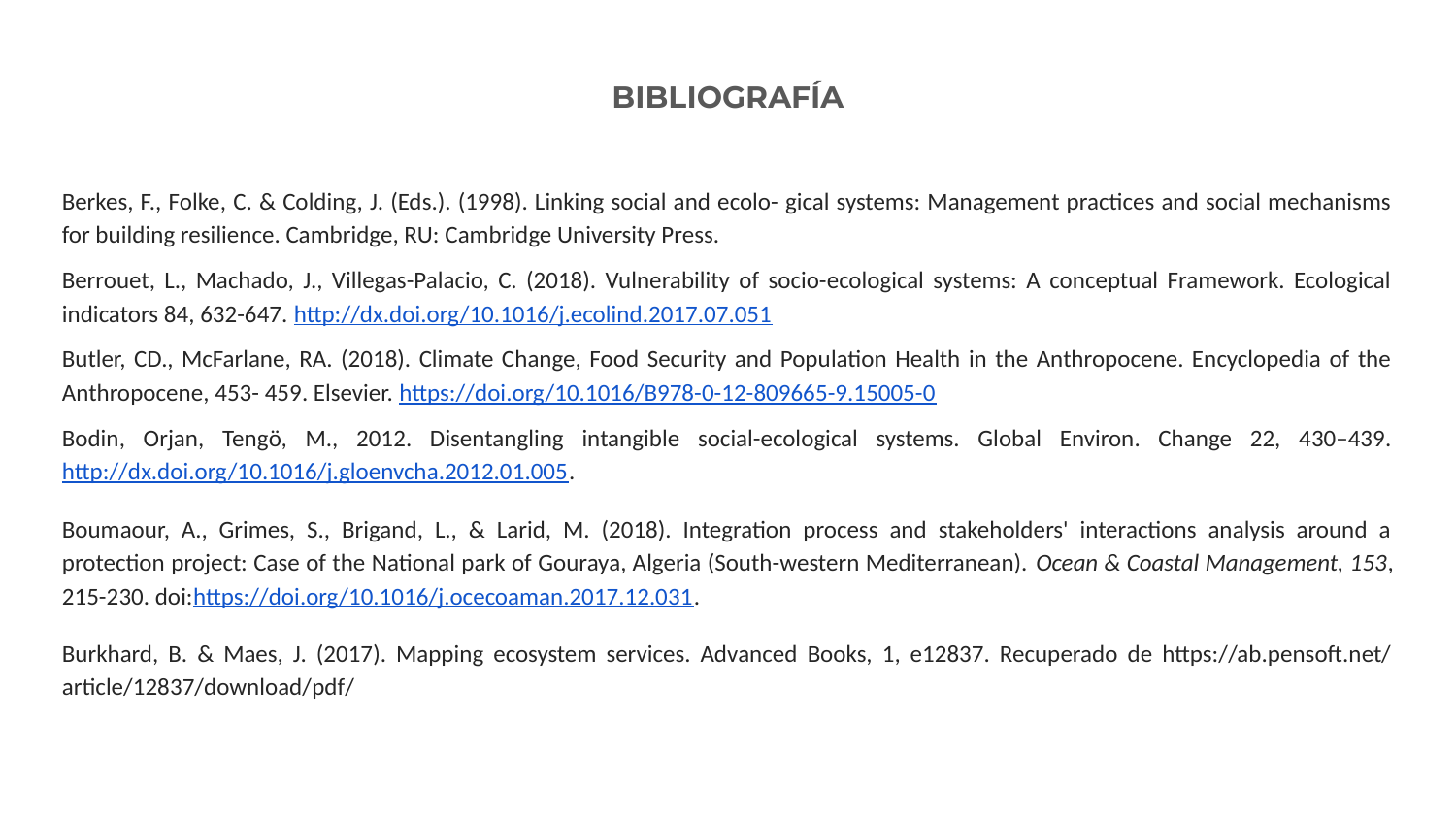

BIBLIOGRAFÍA
Berkes, F., Folke, C. & Colding, J. (Eds.). (1998). Linking social and ecolo- gical systems: Management practices and social mechanisms for building resilience. Cambridge, RU: Cambridge University Press.
Berrouet, L., Machado, J., Villegas-Palacio, C. (2018). Vulnerability of socio-ecological systems: A conceptual Framework. Ecological indicators 84, 632-647. http://dx.doi.org/10.1016/j.ecolind.2017.07.051
Butler, CD., McFarlane, RA. (2018). Climate Change, Food Security and Population Health in the Anthropocene. Encyclopedia of the Anthropocene, 453- 459. Elsevier. https://doi.org/10.1016/B978-0-12-809665-9.15005-0
Bodin, Orjan, Tengö, M., 2012. Disentangling intangible social-ecological systems. Global Environ. Change 22, 430–439. http://dx.doi.org/10.1016/j.gloenvcha.2012.01.005.
Boumaour, A., Grimes, S., Brigand, L., & Larid, M. (2018). Integration process and stakeholders' interactions analysis around a protection project: Case of the National park of Gouraya, Algeria (South-western Mediterranean). Ocean & Coastal Management, 153, 215-230. doi:https://doi.org/10.1016/j.ocecoaman.2017.12.031.
Burkhard, B. & Maes, J. (2017). Mapping ecosystem services. Advanced Books, 1, e12837. Recuperado de https://ab.pensoft.net/ article/12837/download/pdf/